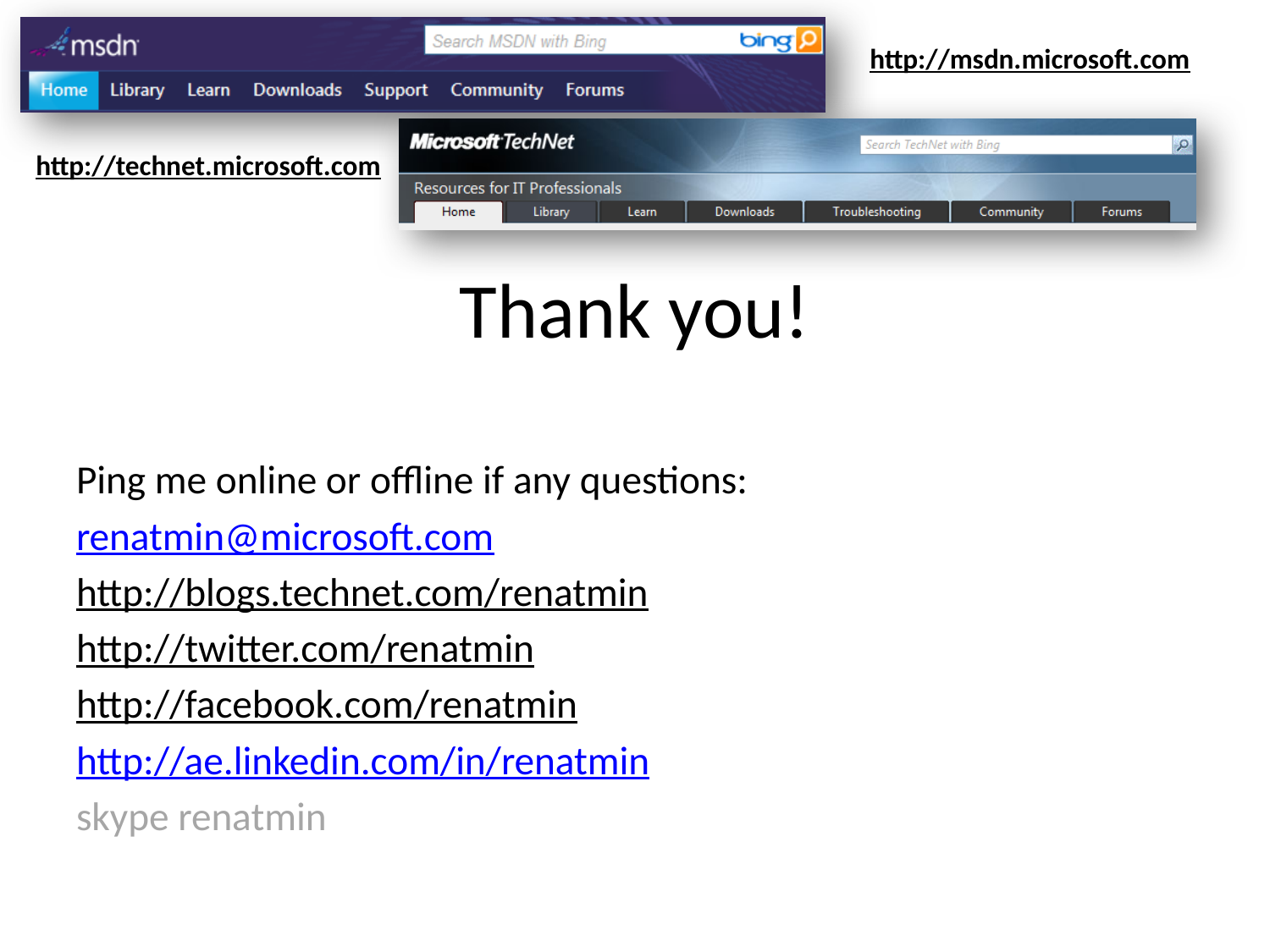

# Thank you!

Ping me online or offline if any questions:
renatmin@microsoft.com
http://blogs.technet.com/renatmin
http://twitter.com/renatmin
http://facebook.com/renatmin
http://ae.linkedin.com/in/renatmin
skype renatmin